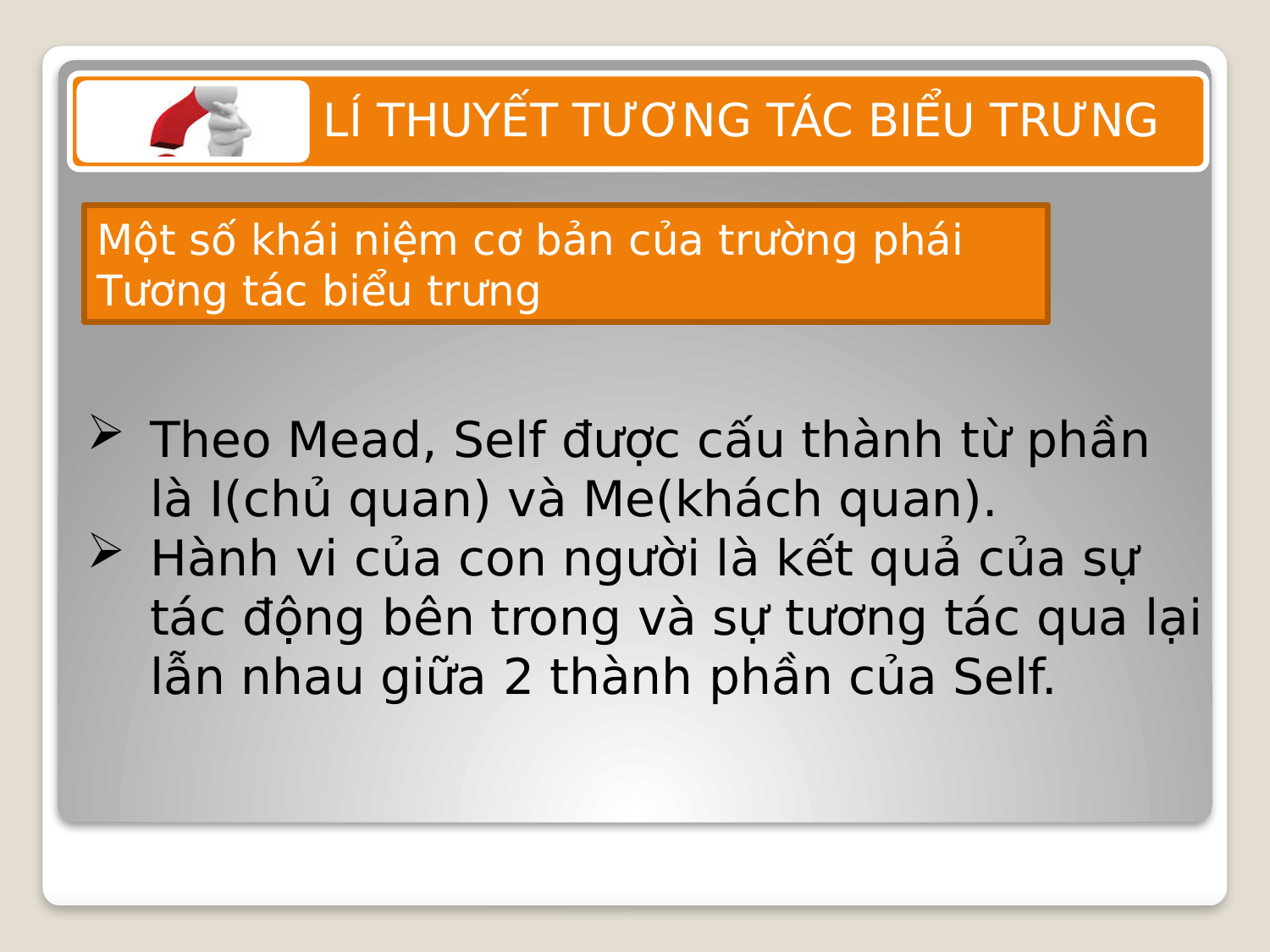

LÍ THUYẾT TƯƠNG TÁC BIỂU TRƯNG
Một số khái niệm cơ bản của trường phái Tương tác biểu trưng
Theo Mead, Self được cấu thành từ phần là I(chủ quan) và Me(khách quan).
Hành vi của con người là kết quả của sự tác động bên trong và sự tương tác qua lại lẫn nhau giữa 2 thành phần của Self.